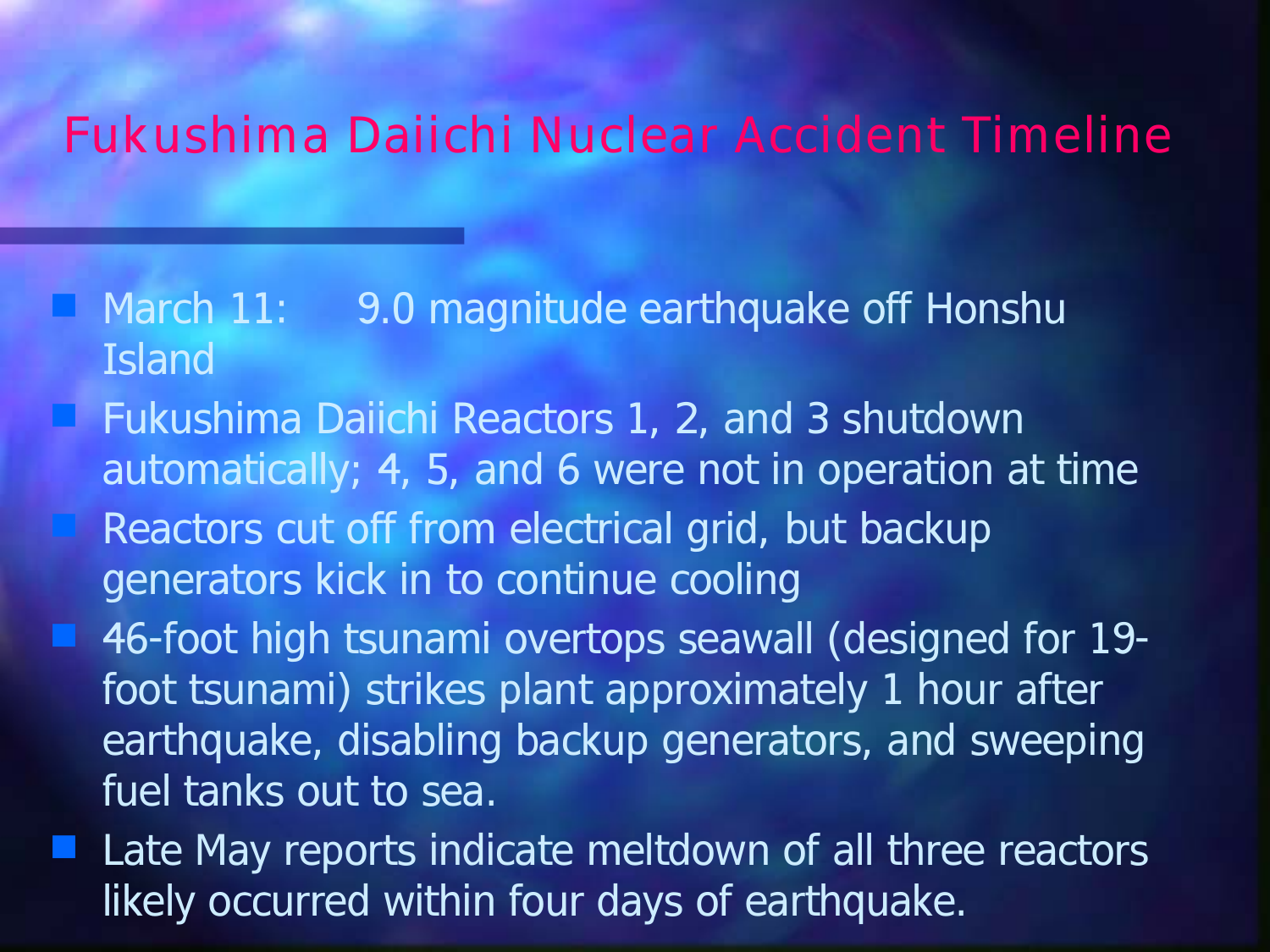

# Fukushima Daiichi Nuclear Accident Timeline
March 11:	9.0 magnitude earthquake off Honshu Island
Fukushima Daiichi Reactors 1, 2, and 3 shutdown automatically; 4, 5, and 6 were not in operation at time
Reactors cut off from electrical grid, but backup generators kick in to continue cooling
46-foot high tsunami overtops seawall (designed for 19-foot tsunami) strikes plant approximately 1 hour after earthquake, disabling backup generators, and sweeping fuel tanks out to sea.
Late May reports indicate meltdown of all three reactors likely occurred within four days of earthquake.